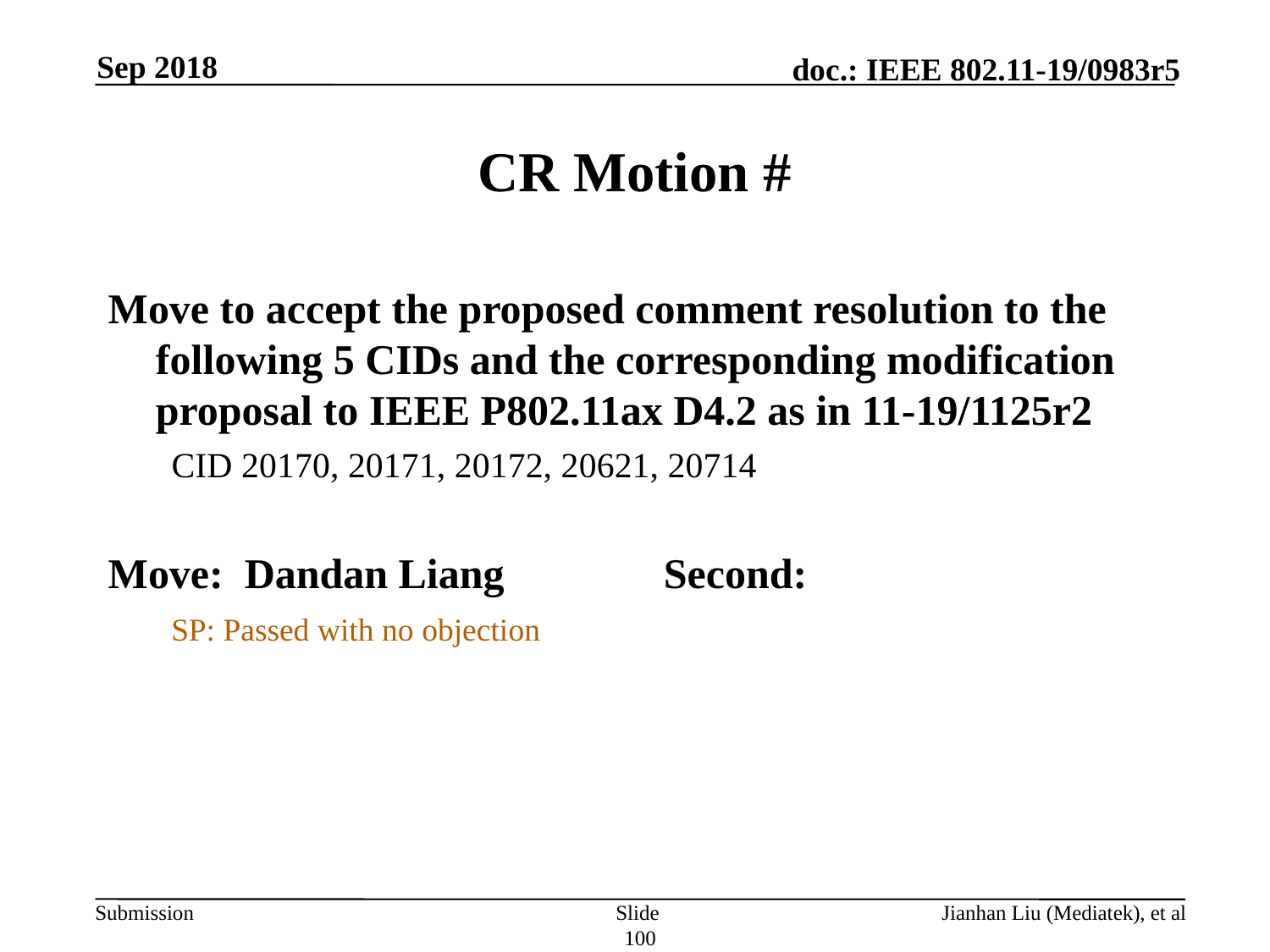

Sep 2018
# CR Motion #
Move to accept the proposed comment resolution to the following 5 CIDs and the corresponding modification proposal to IEEE P802.11ax D4.2 as in 11-19/1125r2
CID 20170, 20171, 20172, 20621, 20714

Move:  Dandan Liang		Second:
SP: Passed with no objection
Slide 100
Jianhan Liu (Mediatek), et al